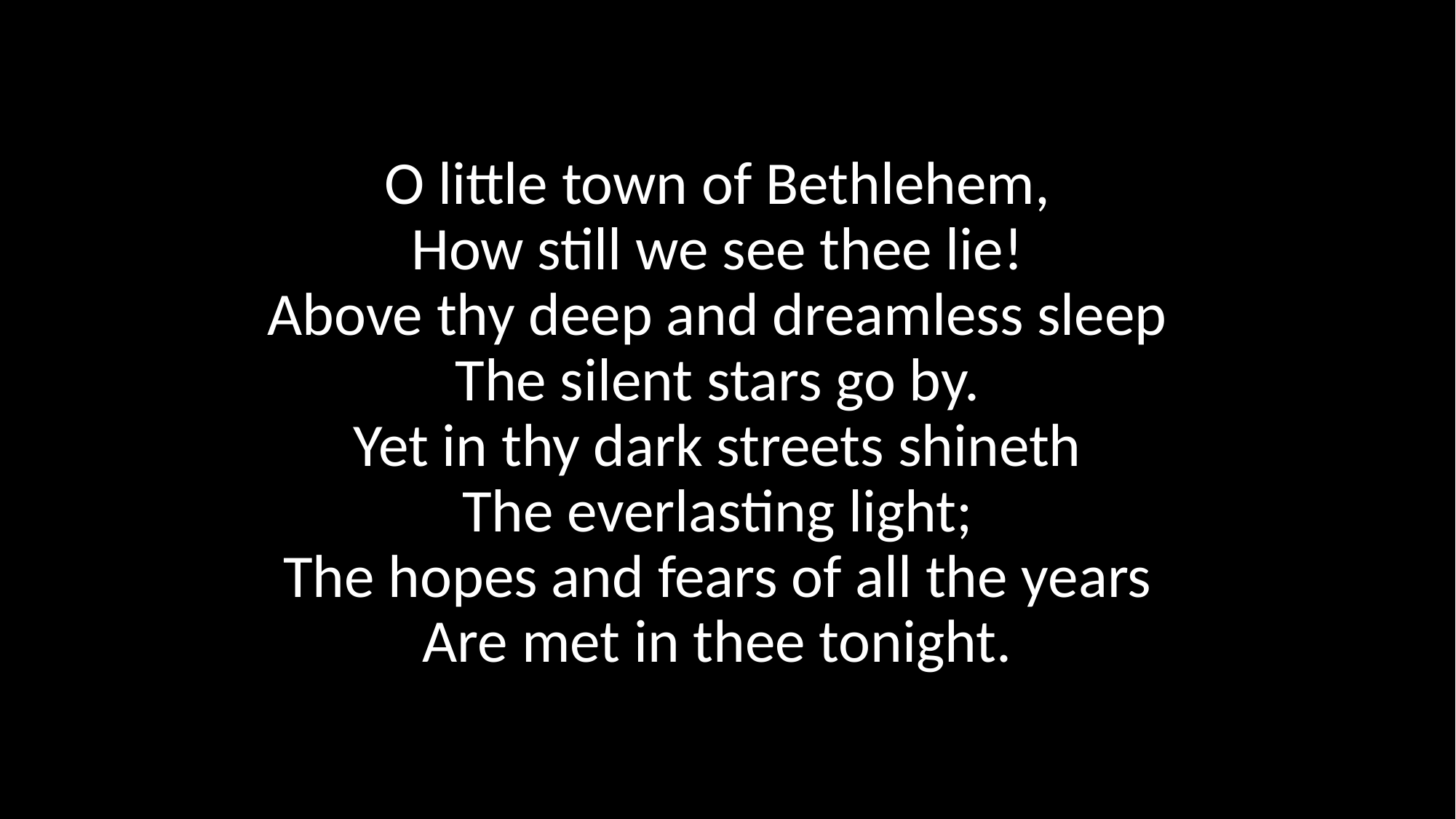

# O little town of Bethlehem, How still we see thee lie! Above thy deep and dreamless sleep The silent stars go by. Yet in thy dark streets shineth The everlasting light; The hopes and fears of all the years Are met in thee tonight.